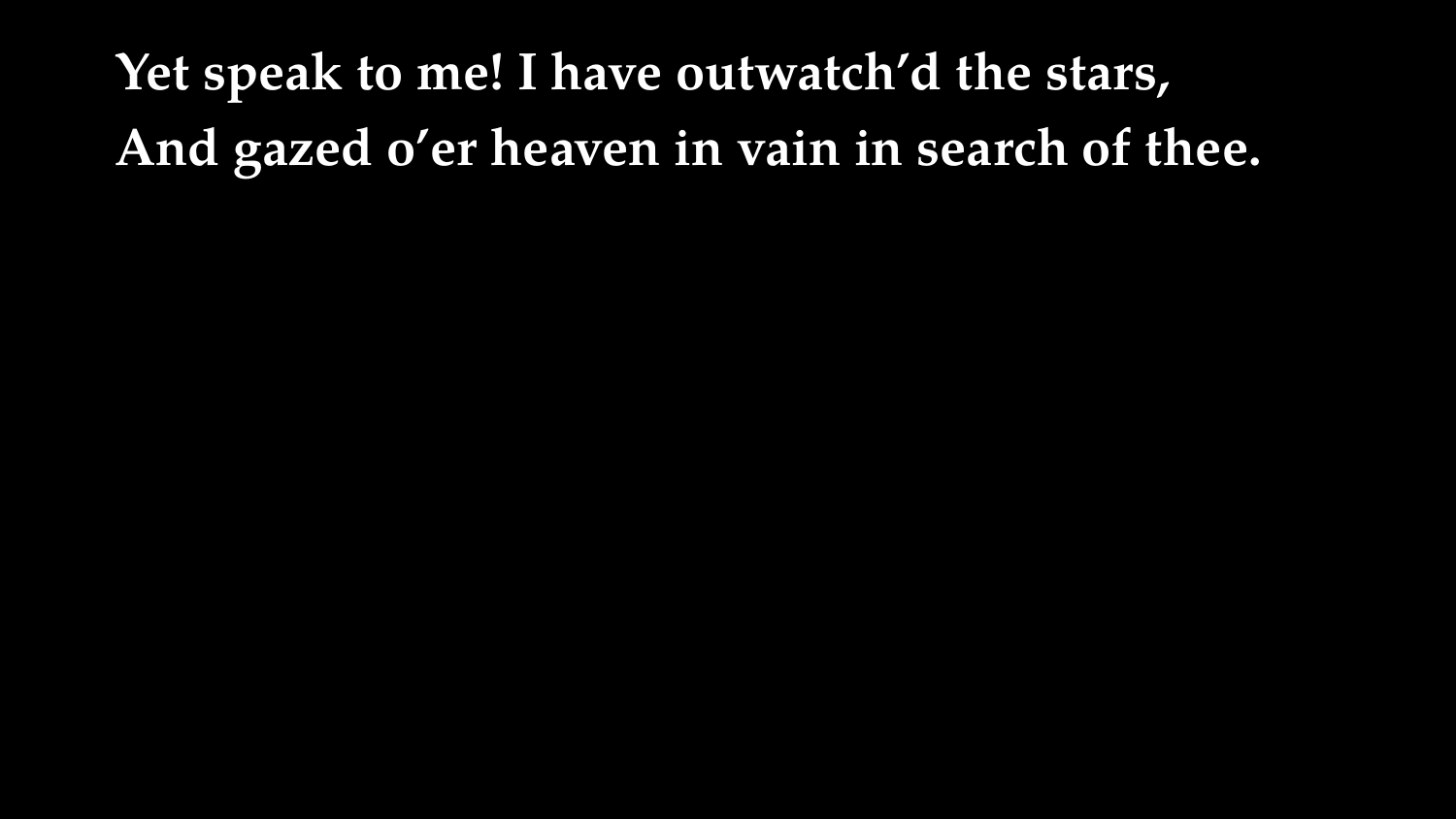

# Yet speak to me! I have outwatch’d the stars, And gazed o’er heaven in vain in search of thee.